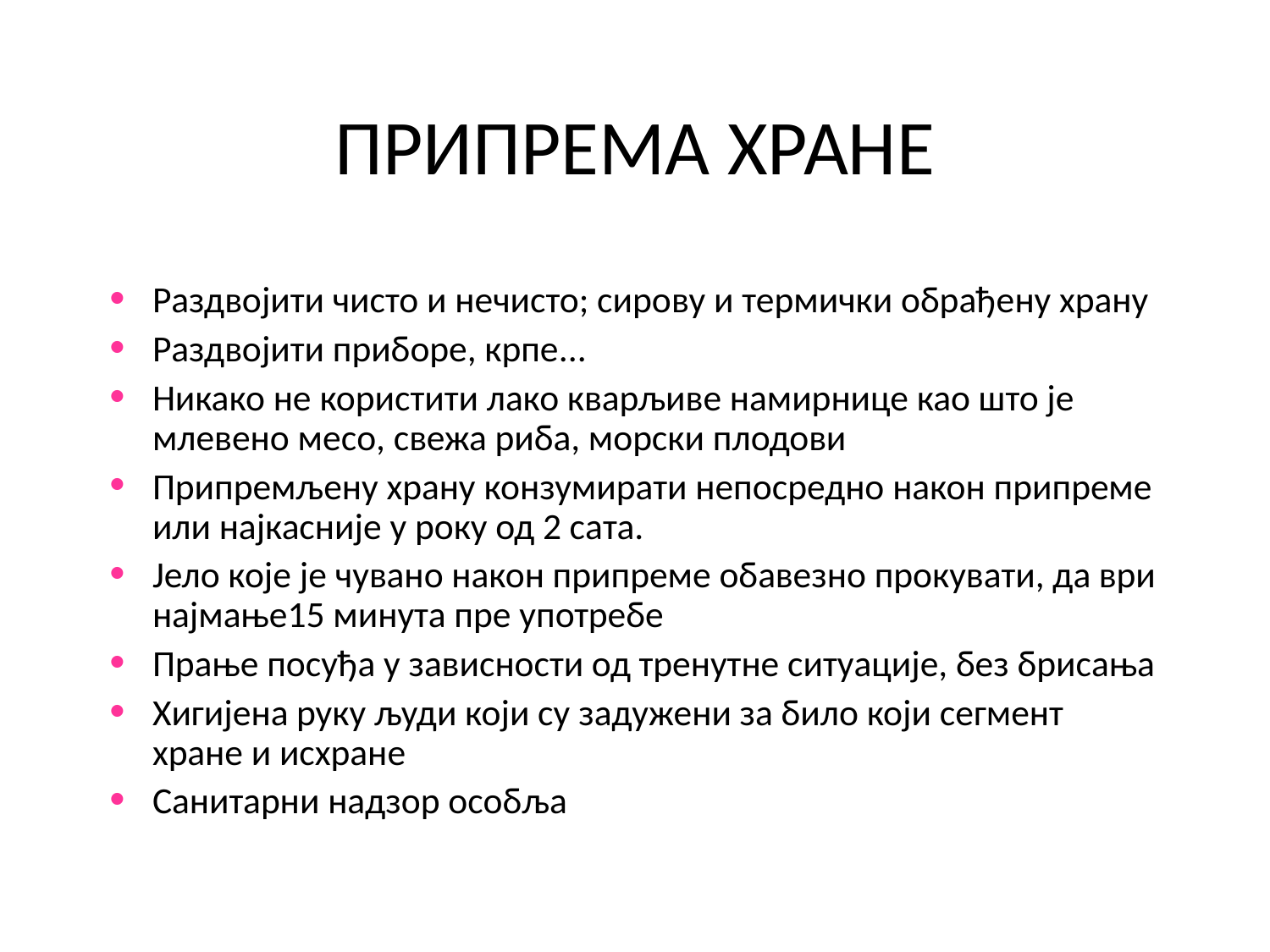

# ПРИПРЕМА ХРАНЕ
Раздвојити чисто и нечисто; сирову и термички обрађену храну
Раздвојити приборе, крпе...
Никако не користити лако кварљиве намирнице као што је млевено месо, свежа риба, морски плодови
Припремљену храну конзумирати непосредно након припреме или најкасније у року од 2 сата.
Јело које је чувано након припреме обавезно прокувати, да ври најмање15 минута пре употребе
Прање посуђа у зависности од тренутне ситуације, без брисања
Хигијена руку људи који су задужени за било који сегмент хране и исхране
Санитарни надзор особља